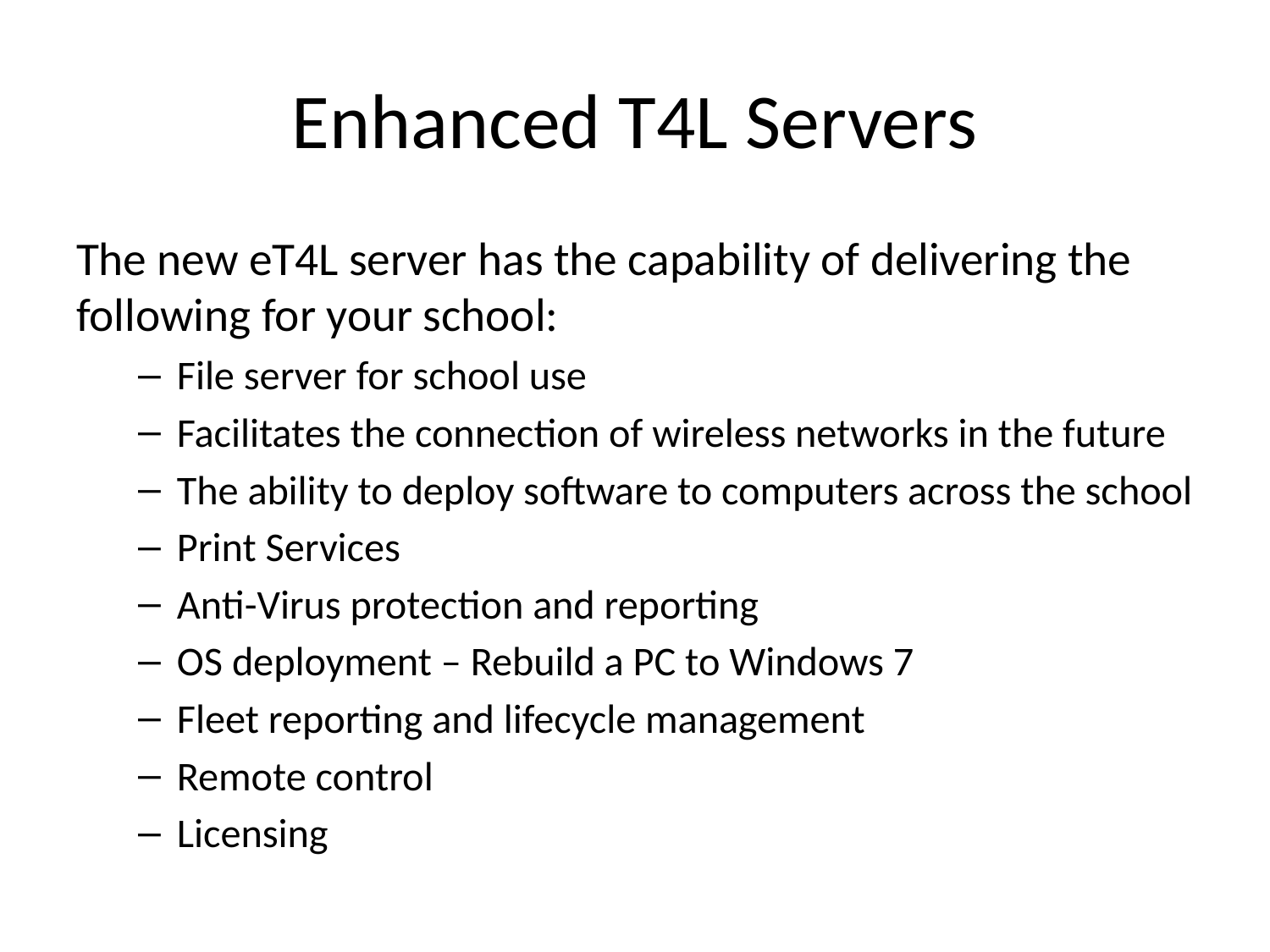

# Enhanced T4L Servers
The new eT4L server has the capability of delivering the following for your school:
File server for school use
Facilitates the connection of wireless networks in the future
The ability to deploy software to computers across the school
Print Services
Anti-Virus protection and reporting
OS deployment – Rebuild a PC to Windows 7
Fleet reporting and lifecycle management
Remote control
Licensing